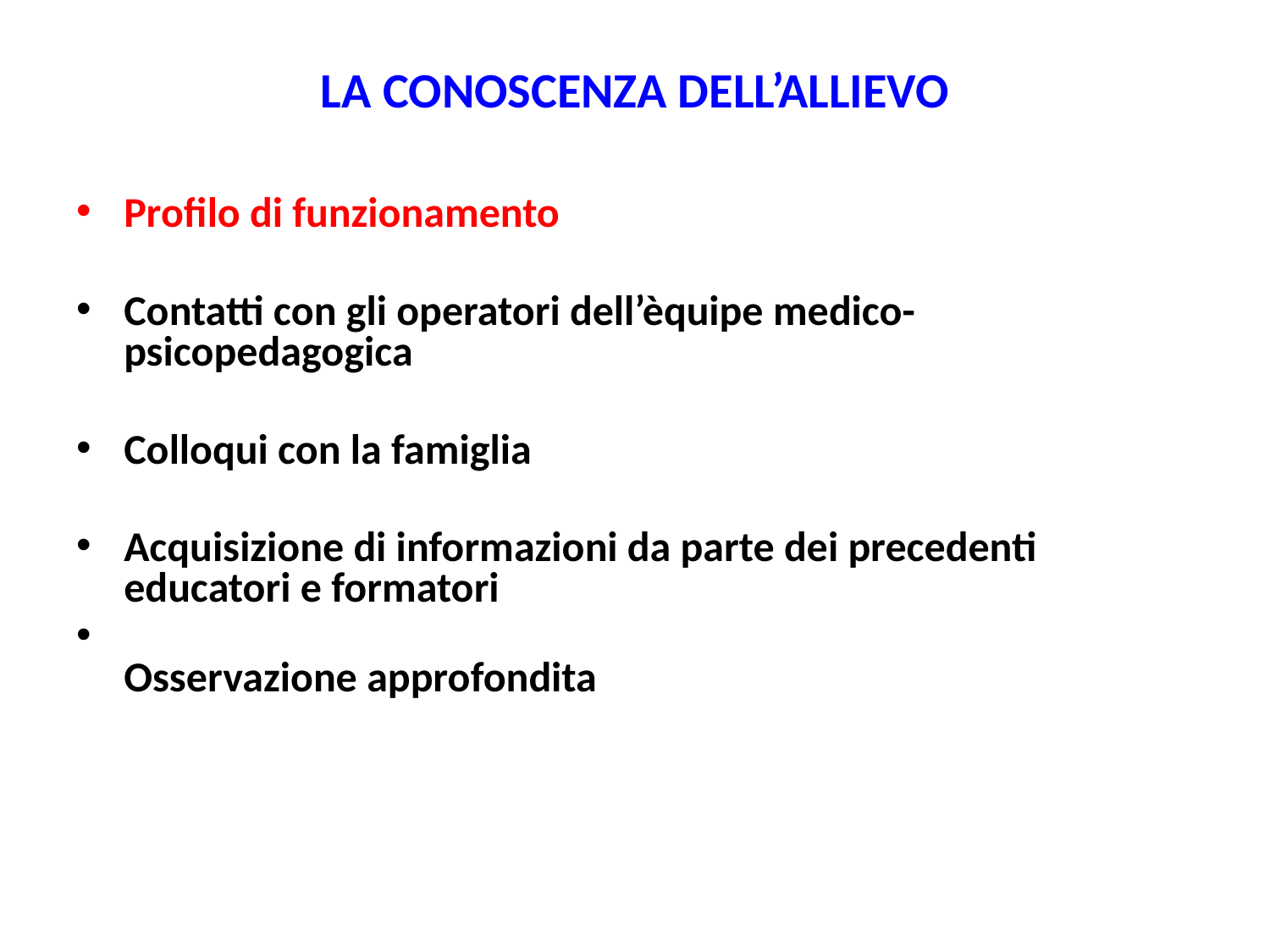

# LA CONOSCENZA DELL’ALLIEVO
Profilo di funzionamento

Contatti con gli operatori dell’èquipe medico-psicopedagogica

Colloqui con la famiglia

Acquisizione di informazioni da parte dei precedenti educatori e formatori
Osservazione approfondita